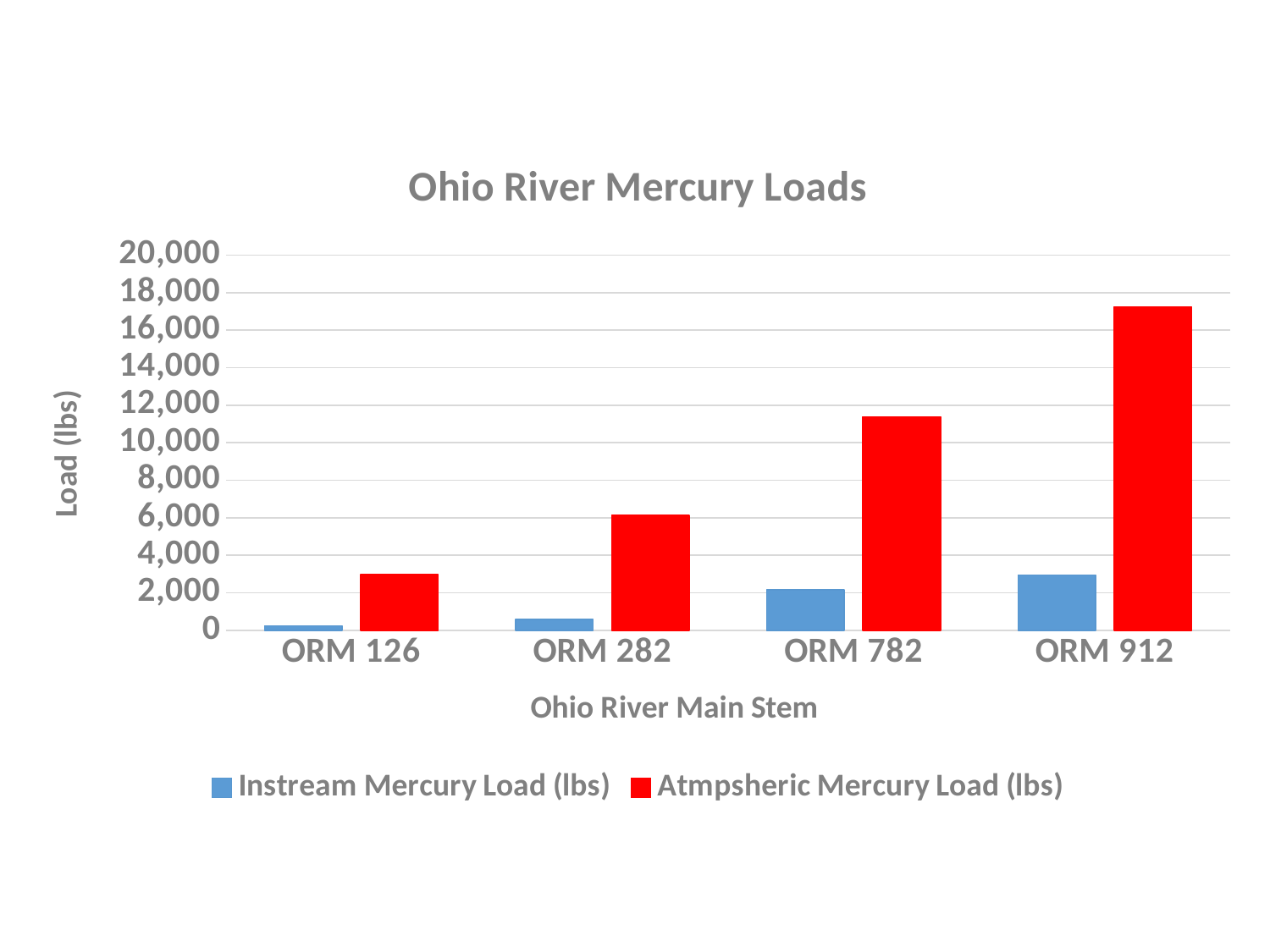

### Chart: Ohio River Mercury Loads

| Category | Instream Mercury Load (lbs) | Atmpsheric Mercury Load (lbs) |
|---|---|---|
| ORM 126 | 252.90672875182986 | 2973.0804408453523 |
| ORM 282 | 593.1511051782219 | 6128.759826563133 |
| ORM 782 | 2152.7091681511138 | 11386.000634355707 |
| ORM 912 | 2940.39212420854 | 17243.852357267195 |